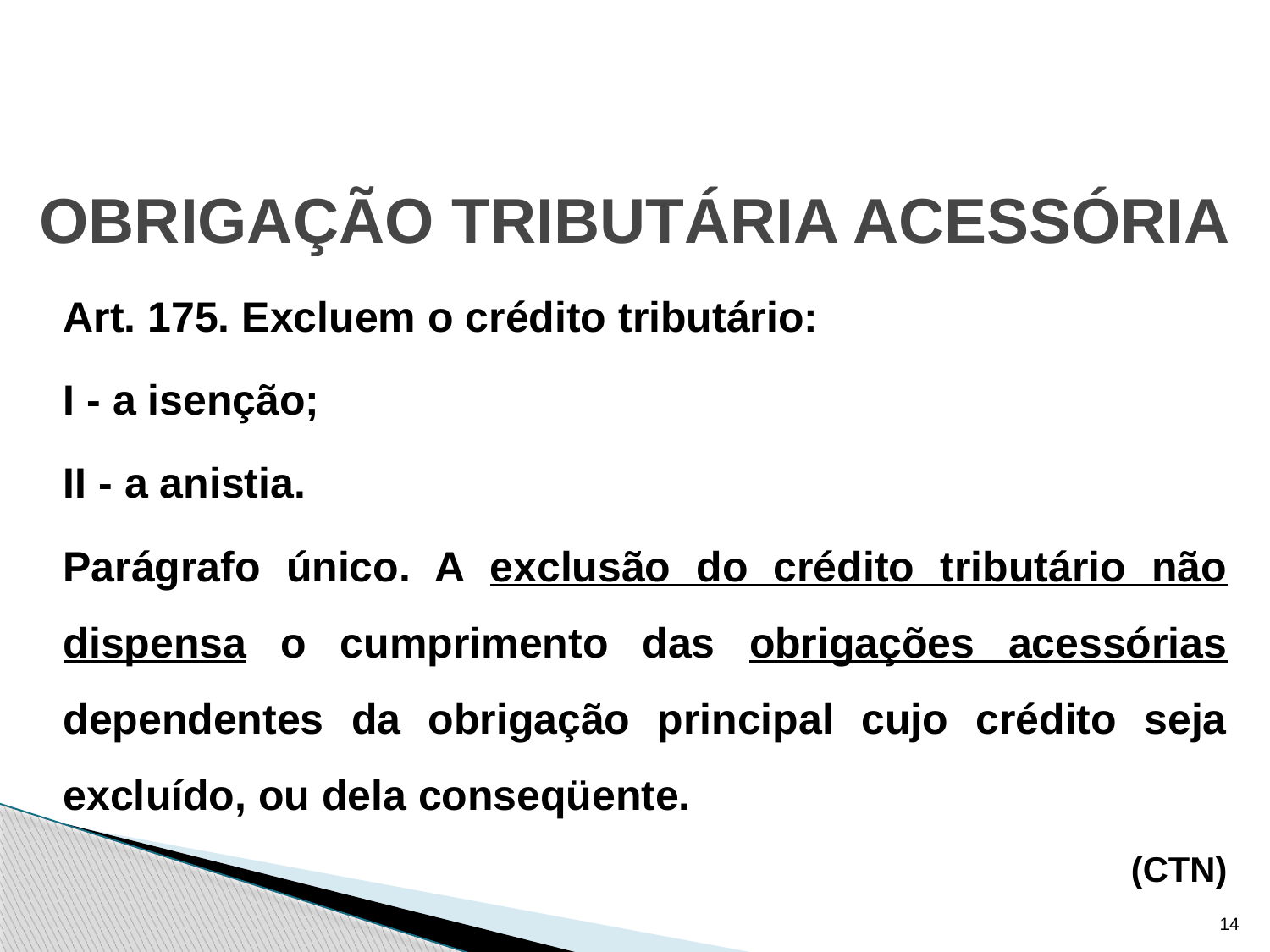

# OBRIGAÇÃO TRIBUTÁRIA ACESSÓRIA
	Art. 175. Excluem o crédito tributário:
	I - a isenção;
	II - a anistia.
	Parágrafo único. A exclusão do crédito tributário não dispensa o cumprimento das obrigações acessórias dependentes da obrigação principal cujo crédito seja excluído, ou dela conseqüente.
(CTN)

14